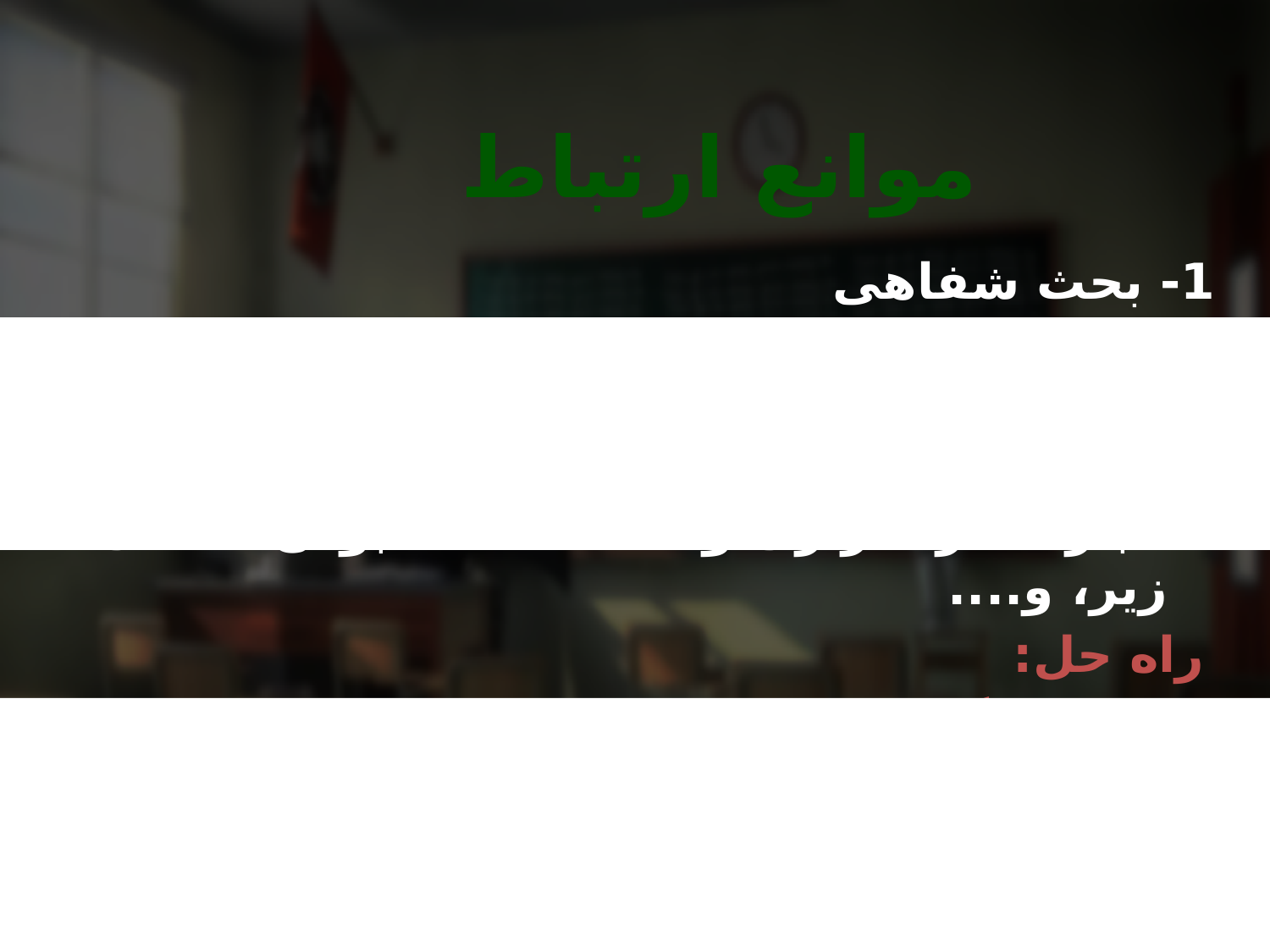

موانع ارتباط
1- بحث شفاهی
تدریس کلامی هر چه بیشتر مورد استفاده قرار گیرد کارآیی کمتری خواهد داشت. عواملی که باعث افزایش عدم کارآیی می شود عبارتند از تکراری و خسته کننده بودن، صدای زیر، و....

راه حل:
برای جلوگیری از این موانع در تدریس علاوه بر علایم و نمادهای شفاهی از علایم غیرکلامی و کانالهای مختلف دیگر استفاده شود.